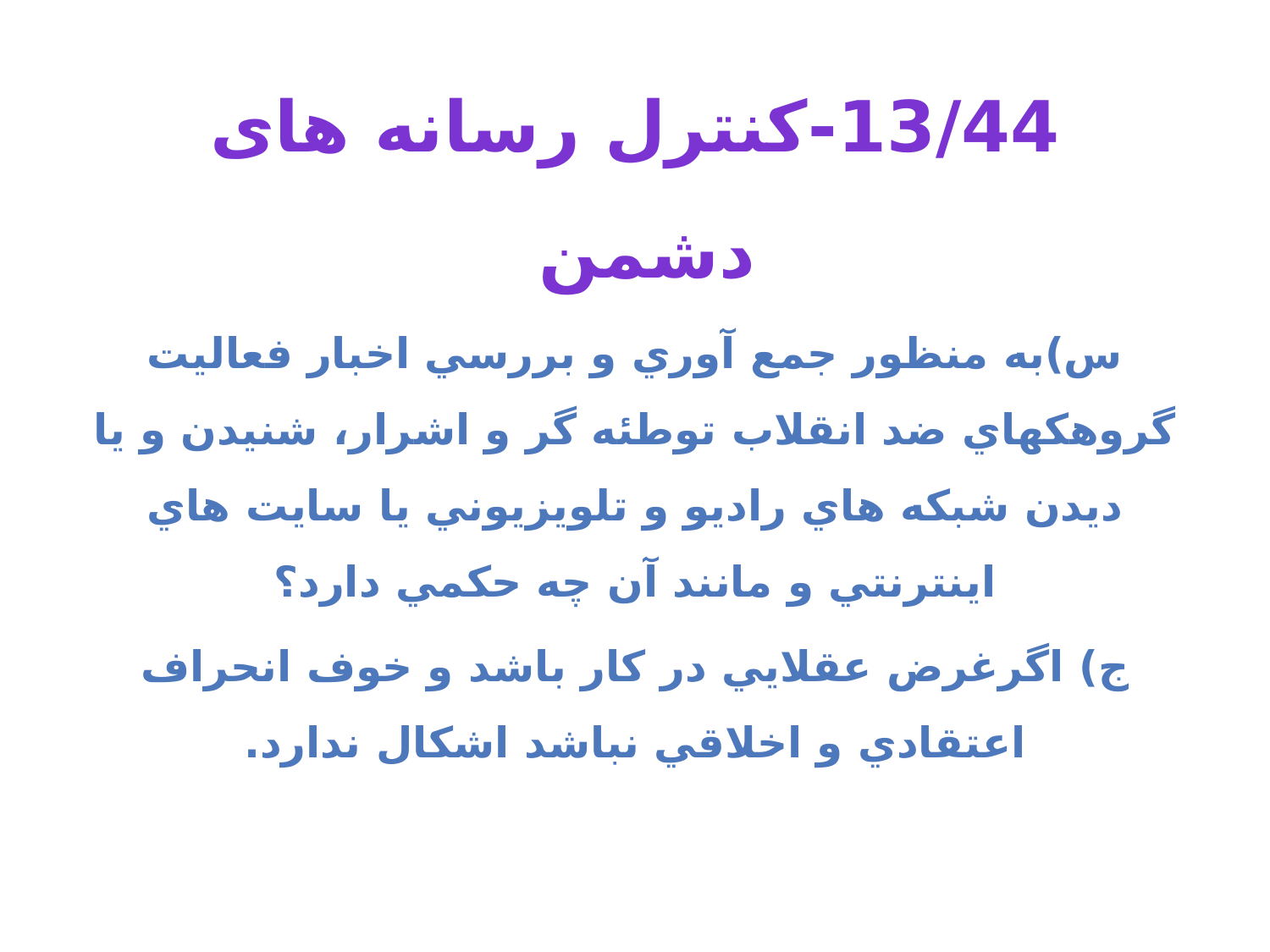

13/44-کنترل رسانه های دشمن
س)به منظور جمع آوري و بررسي اخبار فعاليت گروهكهاي ضد انقلاب توطئه گر و اشرار، شنيدن و يا ديدن شبكه هاي راديو و تلويزيوني يا سايت هاي اينترنتي و مانند آن چه حكمي دارد؟
ج) اگرغرض عقلايي در كار باشد و خوف انحراف اعتقادي و اخلاقي نباشد اشكال ندارد.